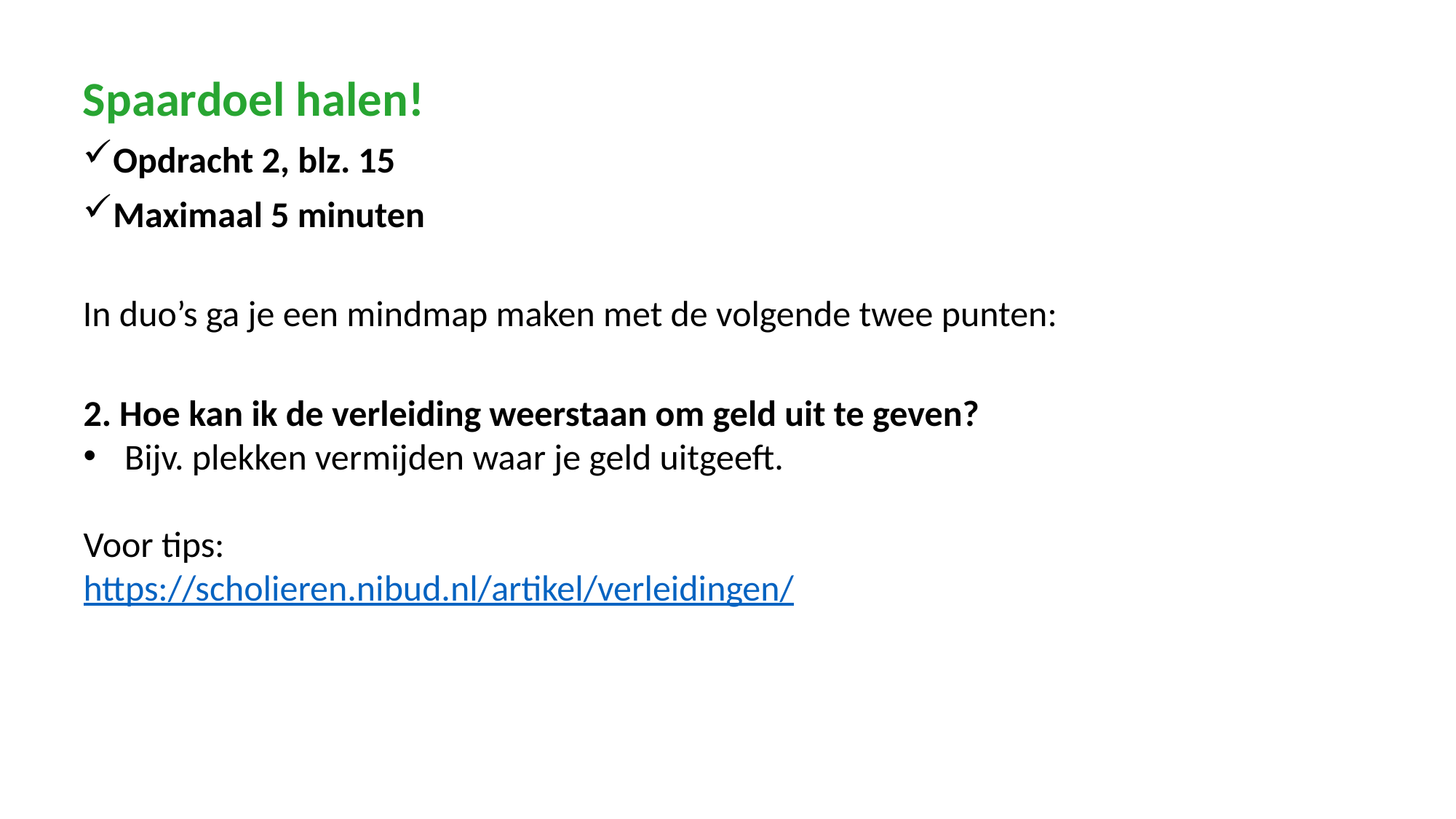

Spaardoel halen!
Opdracht 2, blz. 15
Maximaal 5 minuten

In duo’s ga je een mindmap maken met de volgende twee punten:
2. Hoe kan ik de verleiding weerstaan om geld uit te geven?
Bijv. plekken vermijden waar je geld uitgeeft.

Voor tips:
https://scholieren.nibud.nl/artikel/verleidingen/